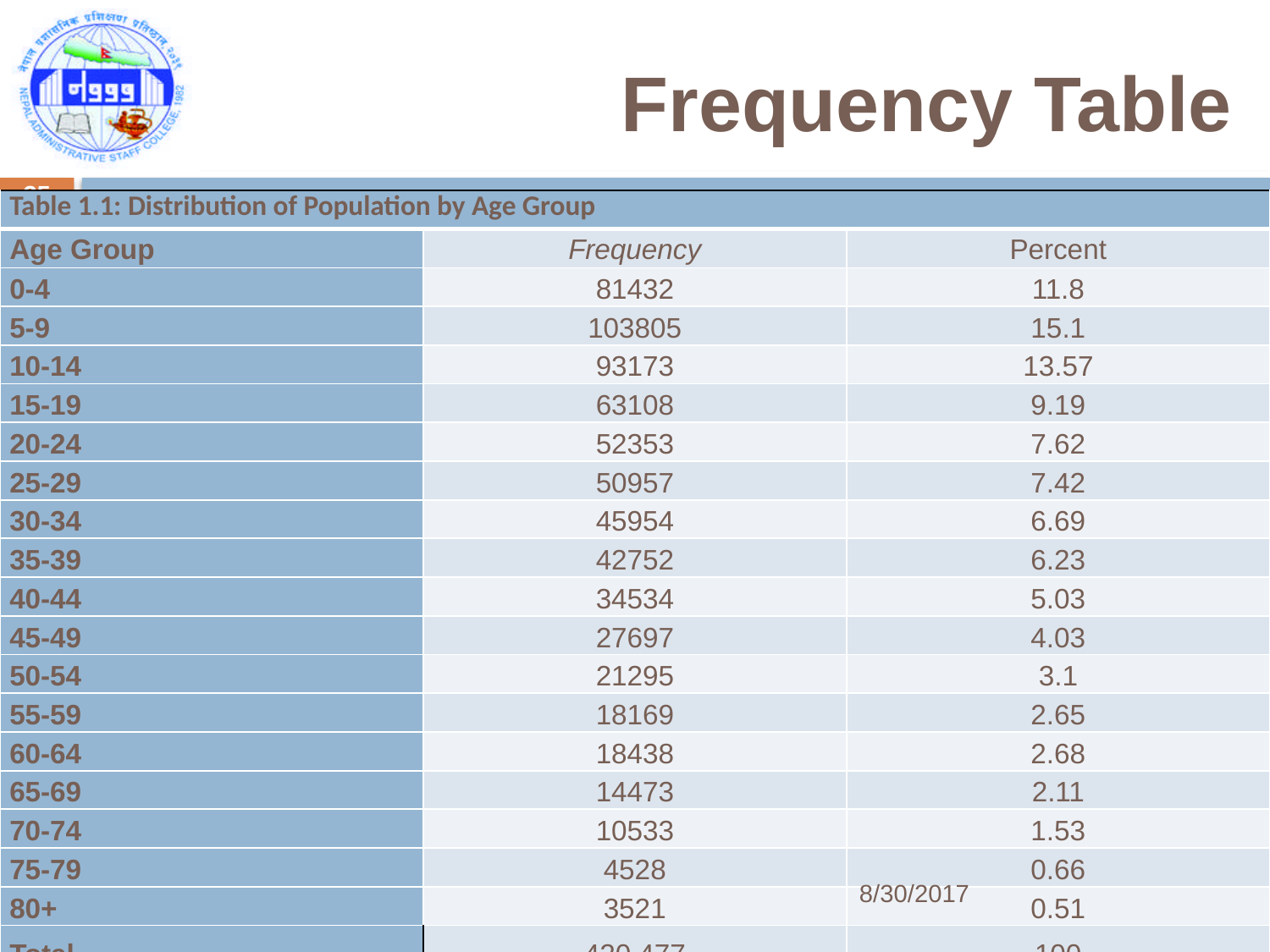

# Frequency Table
35
| Table 1.1: Distribution of Population by Age Group |  |  |
| --- | --- | --- |
| Age Group | Frequency | Percent |
| 0-4 | 81432 | 11.8 |
| 5-9 | 103805 | 15.1 |
| 10-14 | 93173 | 13.57 |
| 15-19 | 63108 | 9.19 |
| 20-24 | 52353 | 7.62 |
| 25-29 | 50957 | 7.42 |
| 30-34 | 45954 | 6.69 |
| 35-39 | 42752 | 6.23 |
| 40-44 | 34534 | 5.03 |
| 45-49 | 27697 | 4.03 |
| 50-54 | 21295 | 3.1 |
| 55-59 | 18169 | 2.65 |
| 60-64 | 18438 | 2.68 |
| 65-69 | 14473 | 2.11 |
| 70-74 | 10533 | 1.53 |
| 75-79 | 4528 | 0.66 |
| 80+ | 3521 | 0.51 |
| Total | 420,477 | 100 |
| Source: CBS, 2012 |  |  |
8/30/2017